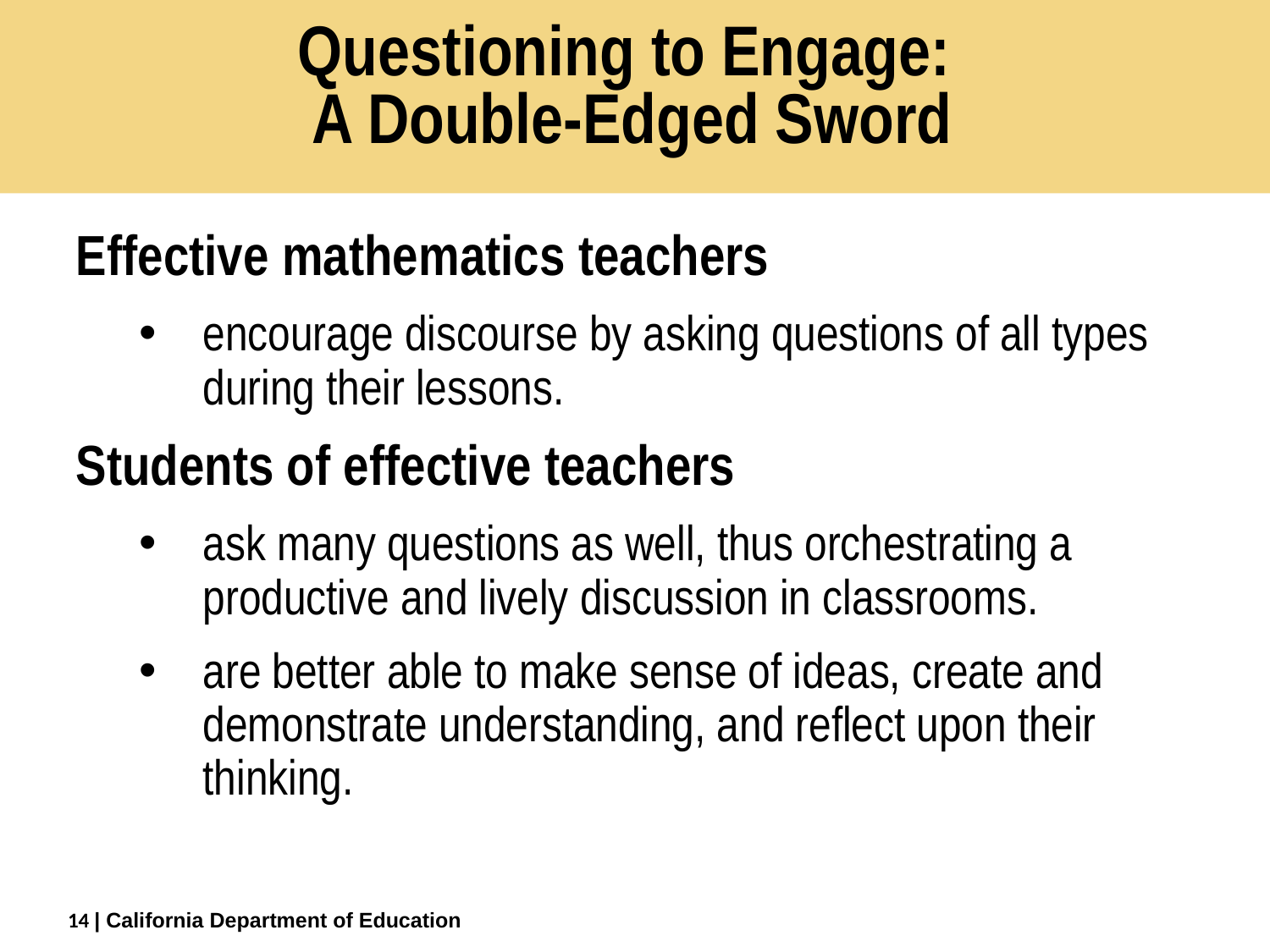

# Questioning to Engage: A Double-Edged Sword
Effective mathematics teachers
encourage discourse by asking questions of all types during their lessons.
Students of effective teachers
ask many questions as well, thus orchestrating a productive and lively discussion in classrooms.
are better able to make sense of ideas, create and demonstrate understanding, and reflect upon their thinking.

14
| California Department of Education